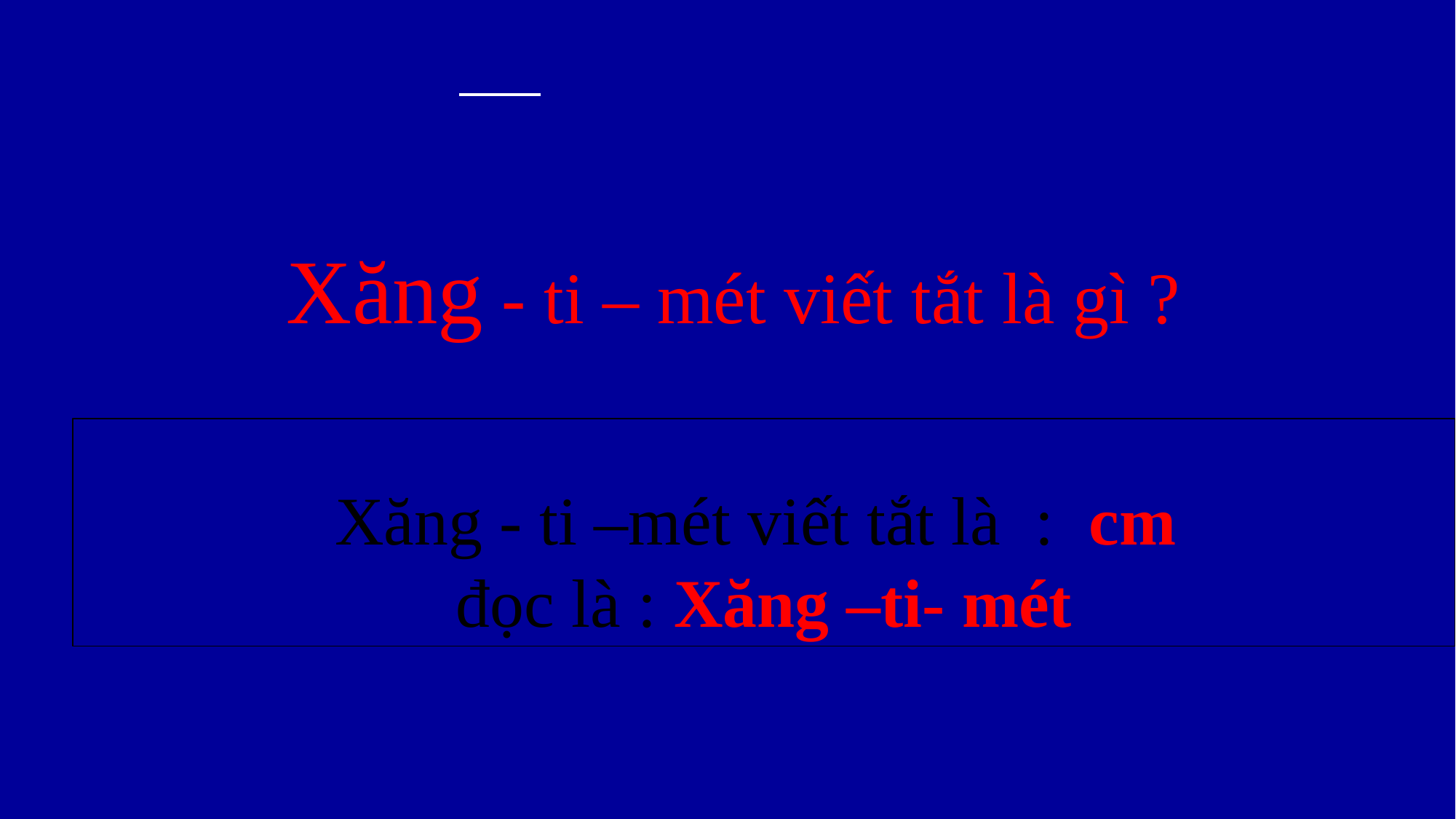

Xăng - ti – mét viết tắt là gì ?
# Xăng - ti –mét viết tắt là  :  cm đọc là : Xăng –ti- mét